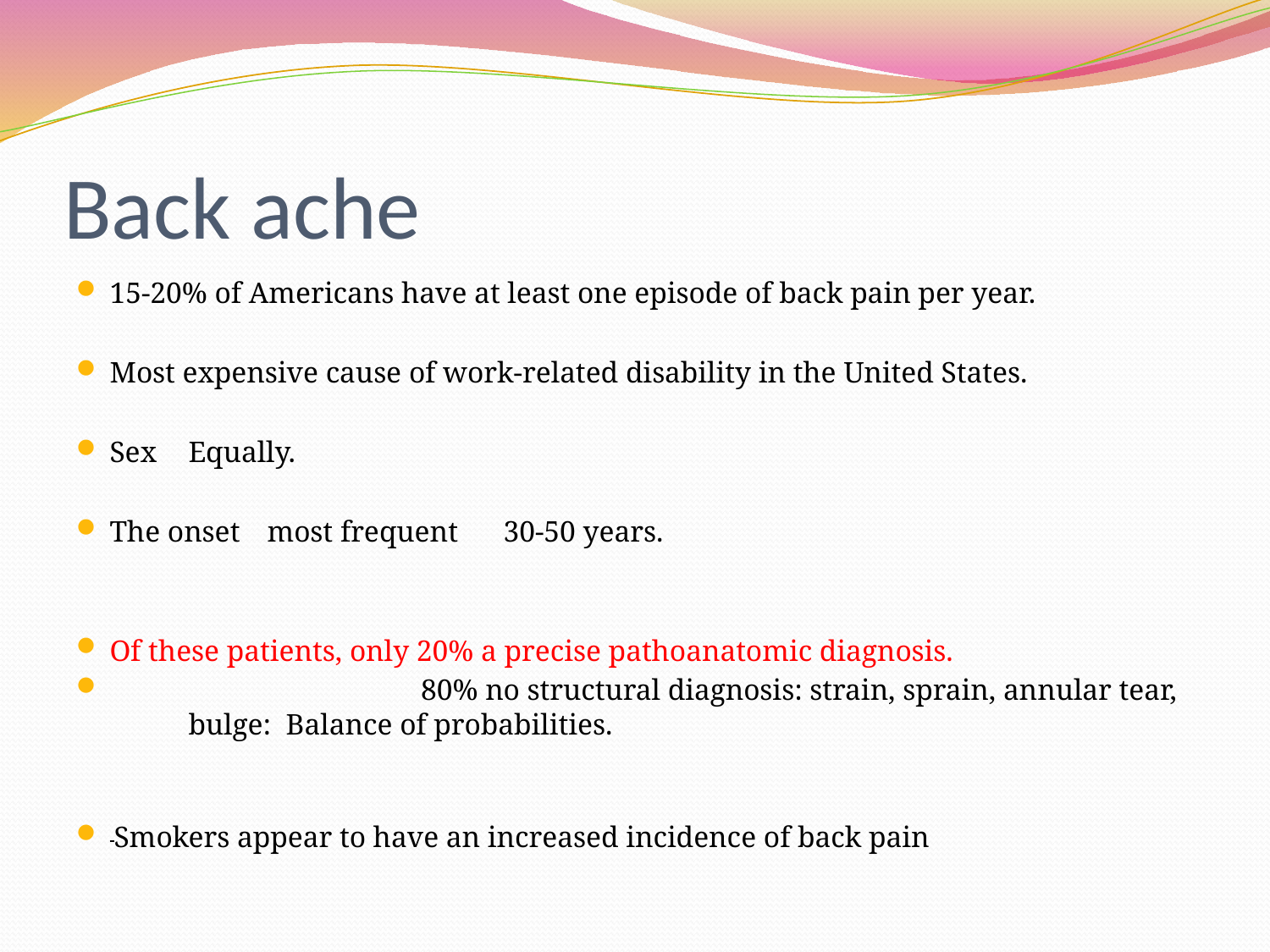

# Back ache
15-20% of Americans have at least one episode of back pain per year.

Most expensive cause of work-related disability in the United States.

Sex			Equally.

The onset 		most frequent	30-50 years.

Of these patients, only 20% a precise pathoanatomic diagnosis.
                                          80% no structural diagnosis: strain, sprain, annular tear,
 			bulge:  Balance of probabilities.

 Smokers appear to have an increased incidence of back pain